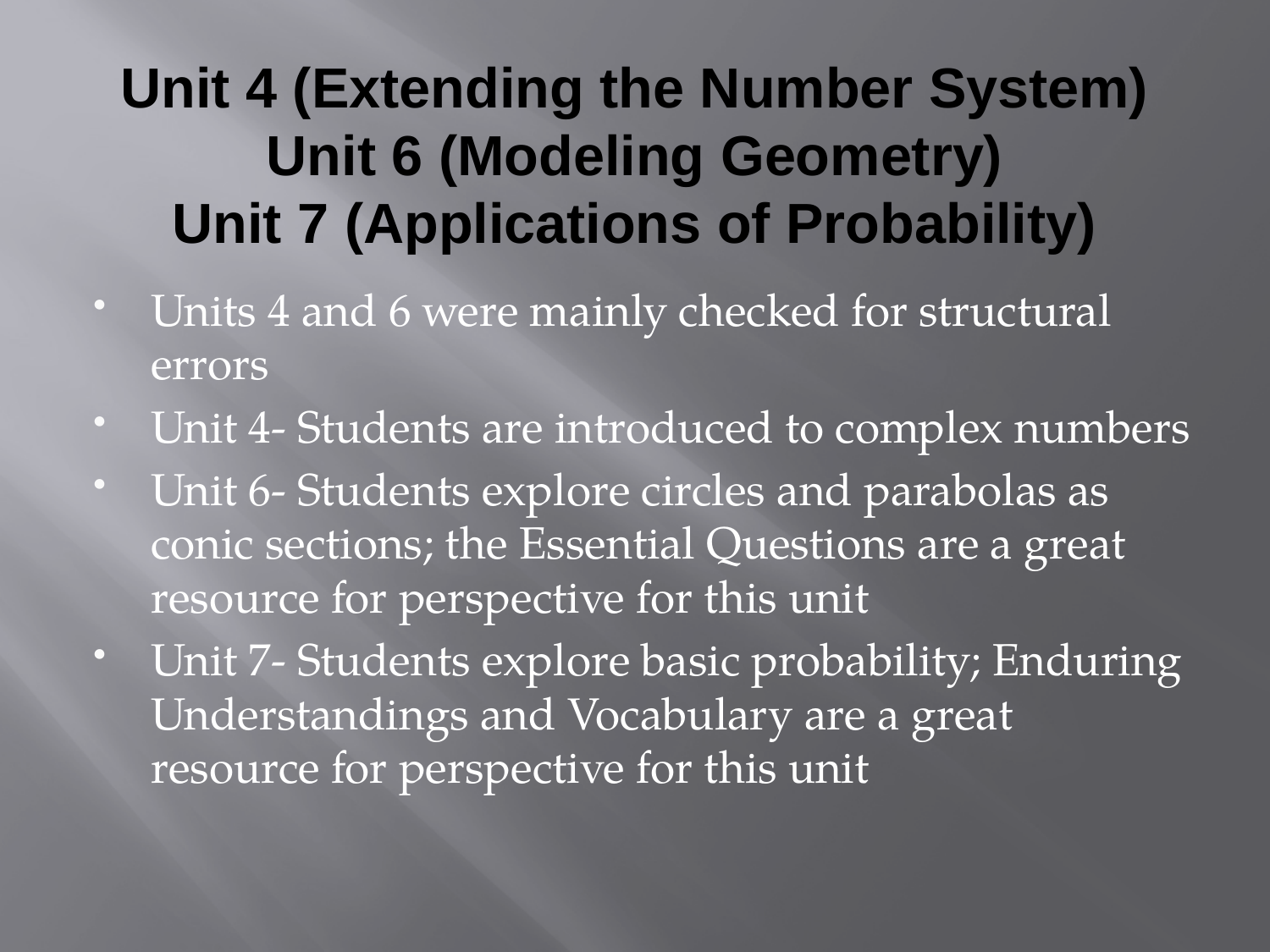

# Unit 4 (Extending the Number System) Unit 6 (Modeling Geometry) Unit 7 (Applications of Probability)
Units 4 and 6 were mainly checked for structural errors
Unit 4- Students are introduced to complex numbers
Unit 6- Students explore circles and parabolas as conic sections; the Essential Questions are a great resource for perspective for this unit
Unit 7- Students explore basic probability; Enduring Understandings and Vocabulary are a great resource for perspective for this unit